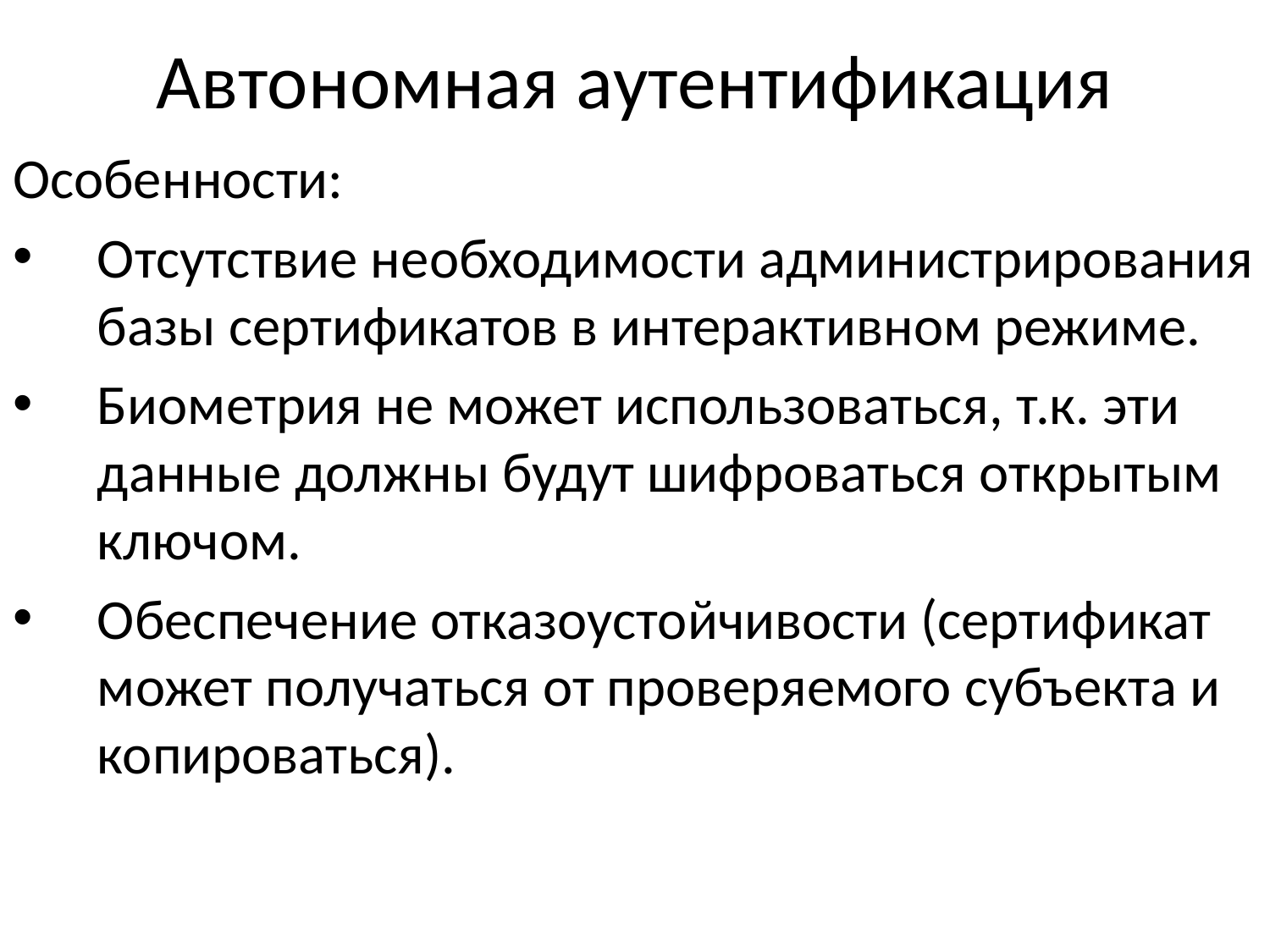

# Автономная аутентификация
Особенности:
Отсутствие необходимости администрирования базы сертификатов в интерактивном режиме.
Биометрия не может использоваться, т.к. эти данные должны будут шифроваться открытым ключом.
Обеспечение отказоустойчивости (сертификат может получаться от проверяемого субъекта и копироваться).